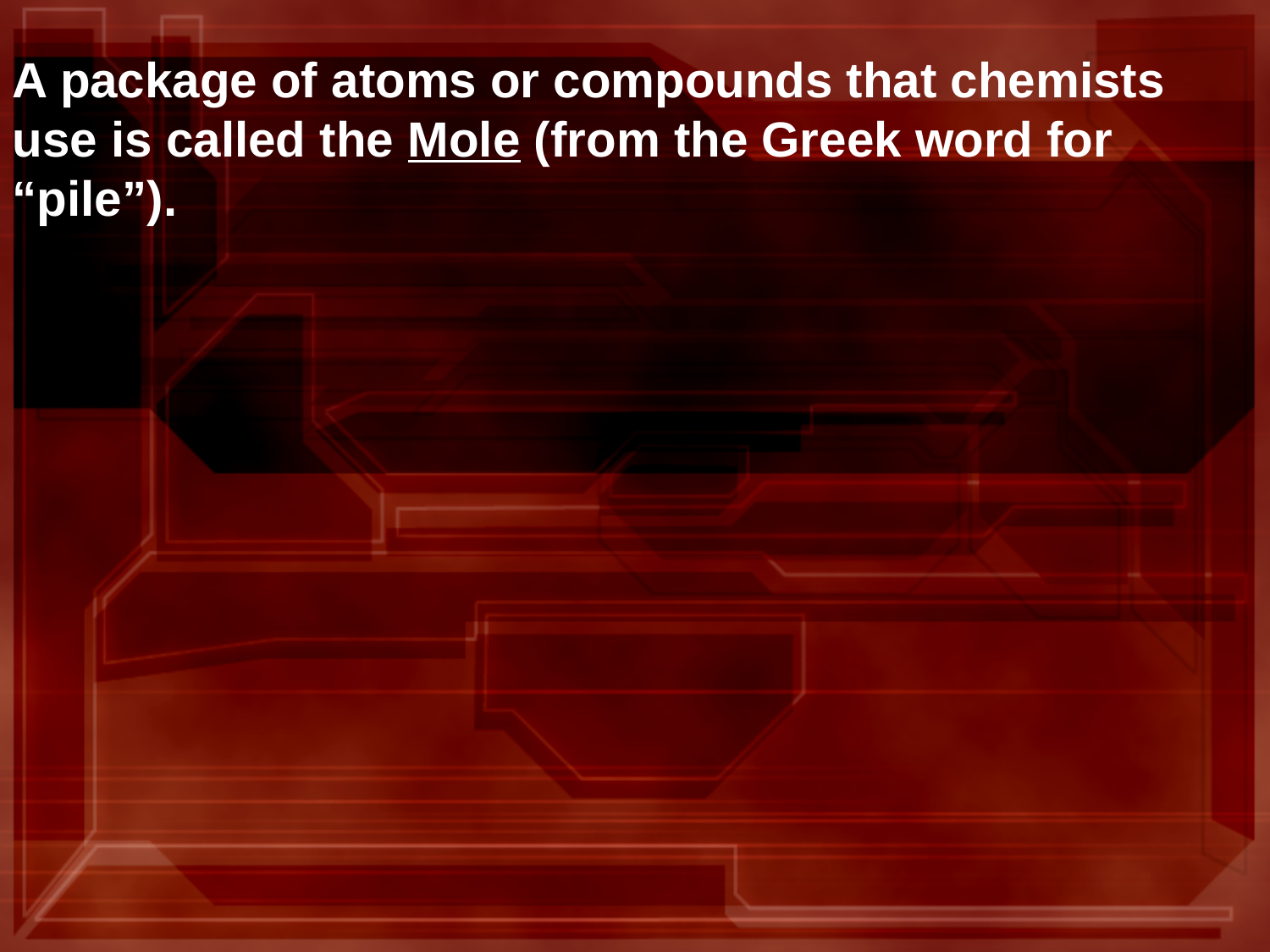

A package of atoms or compounds that chemists use is called the Mole (from the Greek word for “pile”).